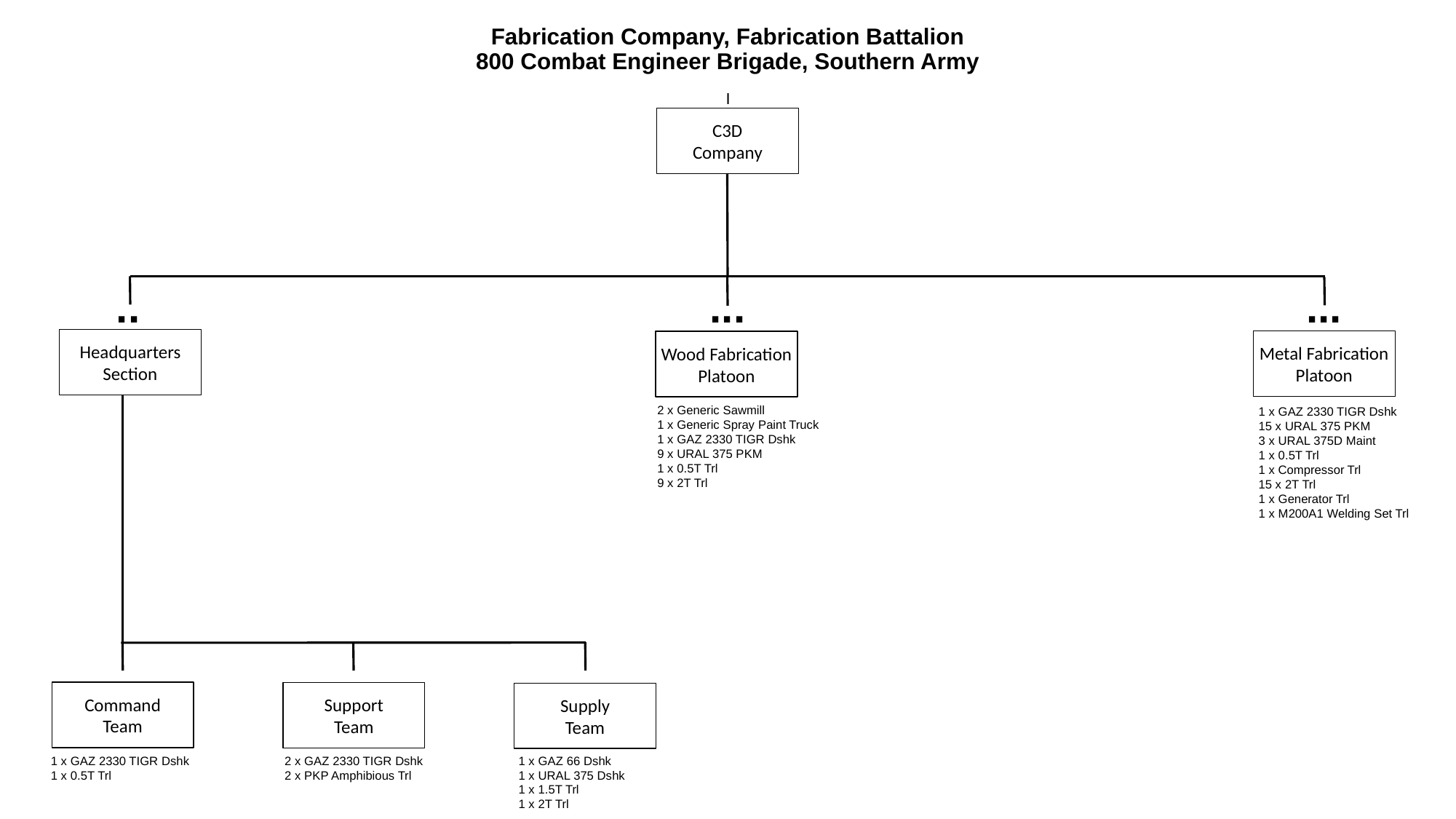

# Fabrication Company, Fabrication Battalion 800 Combat Engineer Brigade, Southern Army
I
C3D
Company
..
...
...
Headquarters
Section
Metal Fabrication
Platoon
Wood Fabrication
Platoon
2 x Generic Sawmill
1 x Generic Spray Paint Truck
1 x GAZ 2330 TIGR Dshk
9 x URAL 375 PKM
1 x 0.5T Trl
9 x 2T Trl
1 x GAZ 2330 TIGR Dshk
15 x URAL 375 PKM
3 x URAL 375D Maint
1 x 0.5T Trl
1 x Compressor Trl
15 x 2T Trl
1 x Generator Trl
1 x M200A1 Welding Set Trl
Command
Team
Support
Team
Supply
Team
1 x GAZ 2330 TIGR Dshk
1 x 0.5T Trl
2 x GAZ 2330 TIGR Dshk
2 x PKP Amphibious Trl
1 x GAZ 66 Dshk
1 x URAL 375 Dshk
1 x 1.5T Trl
1 x 2T Trl